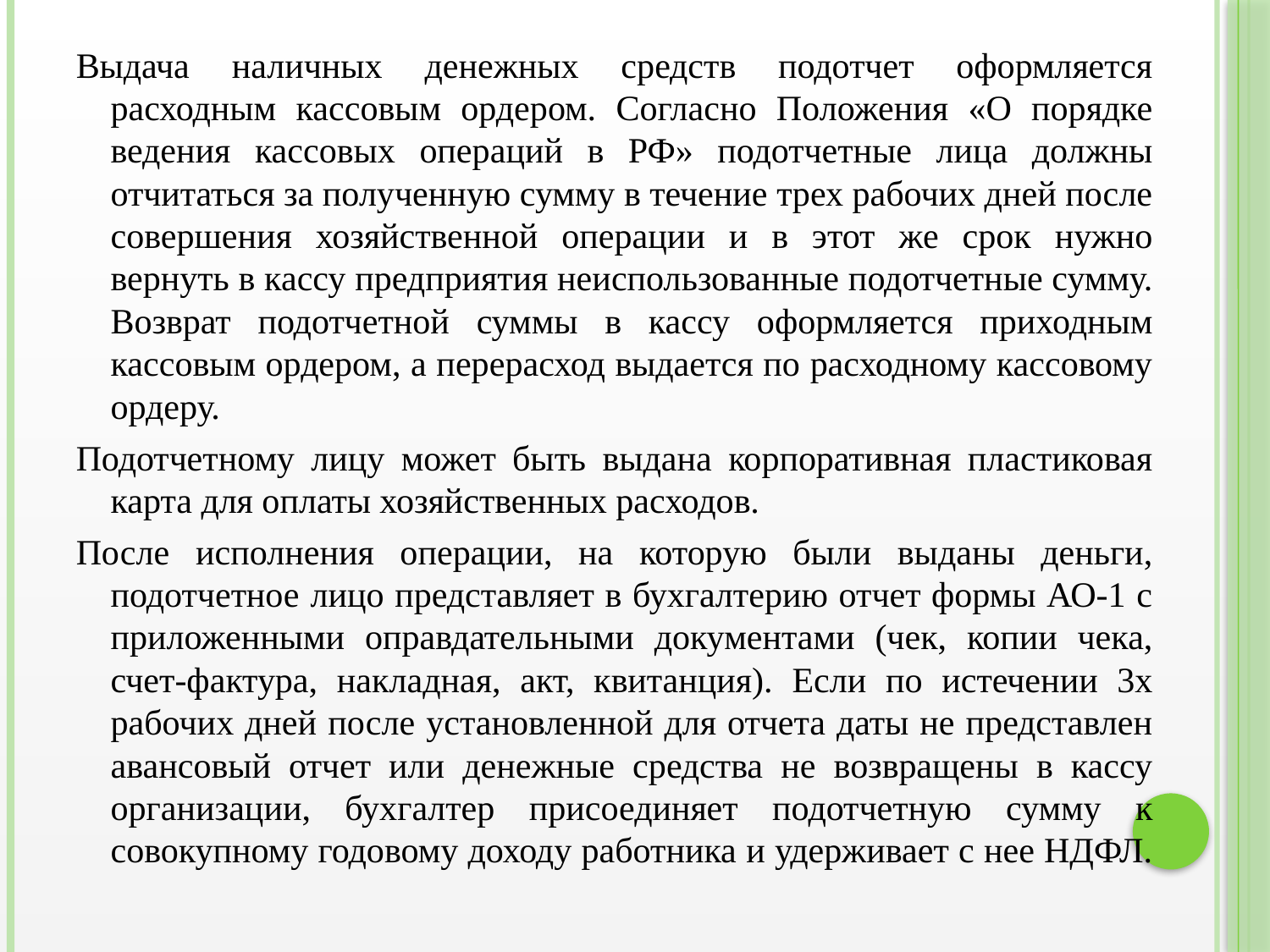

Выдача наличных денежных средств подотчет оформляется расходным кассовым ордером. Согласно Положения «О порядке ведения кассовых операций в РФ» подотчетные лица должны отчитаться за полученную сумму в течение трех рабочих дней после совершения хозяйственной операции и в этот же срок нужно вернуть в кассу предприятия неиспользованные подотчетные сумму. Возврат подотчетной суммы в кассу оформляется приходным кассовым ордером, а перерасход выдается по расходному кассовому ордеру.
Подотчетному лицу может быть выдана корпоративная пластиковая карта для оплаты хозяйственных расходов.
После исполнения операции, на которую были выданы деньги, подотчетное лицо представляет в бухгалтерию отчет формы АО-1 с приложенными оправдательными документами (чек, копии чека, счет-фактура, накладная, акт, квитанция). Если по истечении 3х рабочих дней после установленной для отчета даты не представлен авансовый отчет или денежные средства не возвращены в кассу организации, бухгалтер присоединяет подотчетную сумму к совокупному годовому доходу работника и удерживает с нее НДФЛ.